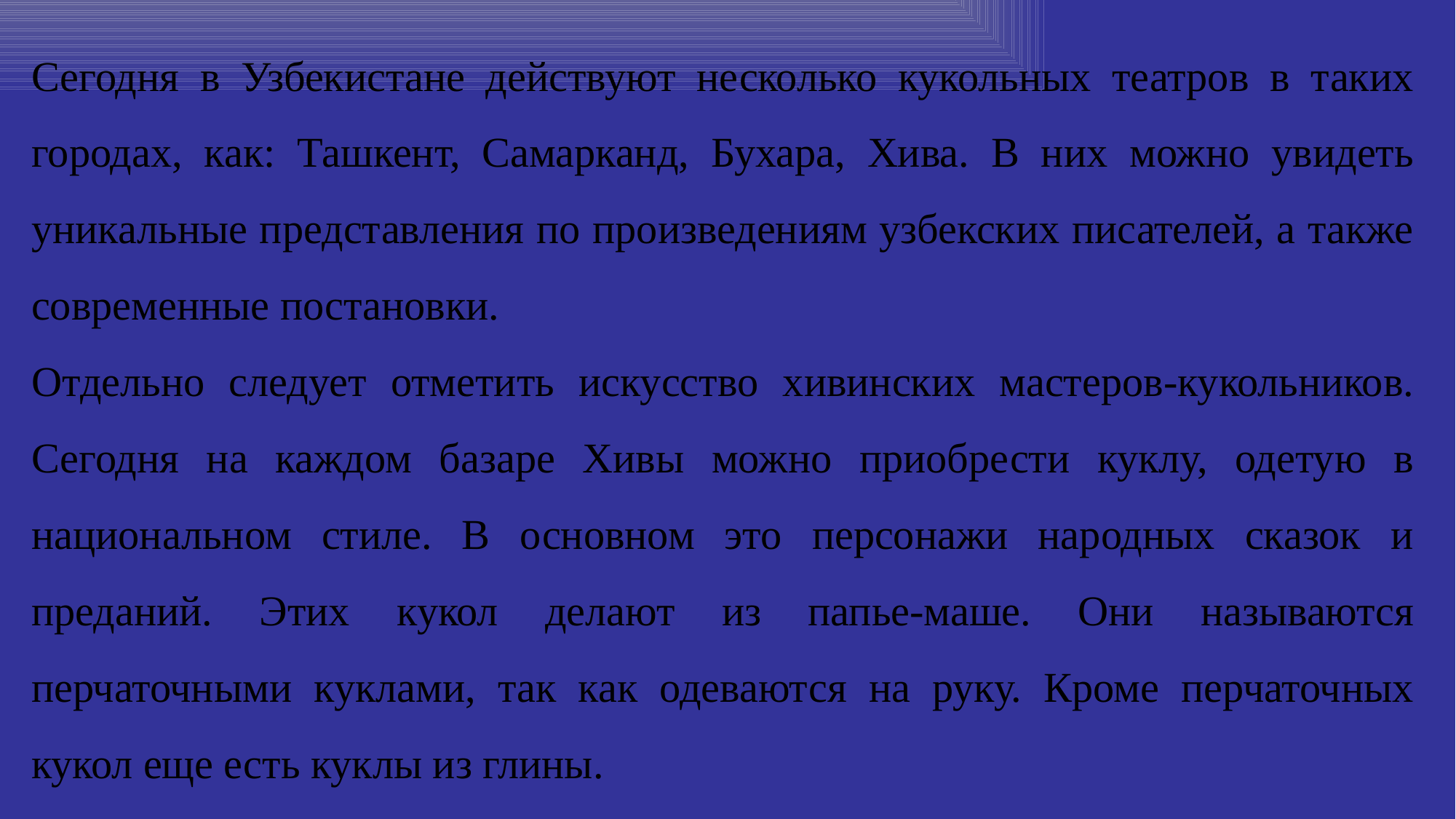

Сегодня в Узбекистане действуют несколько кукольных театров в таких городах, как: Ташкент, Самарканд, Бухара, Хива. В них можно увидеть уникальные представления по произведениям узбекских писателей, а также современные постановки.
Отдельно следует отметить искусство хивинских мастеров-кукольников. Сегодня на каждом базаре Хивы можно приобрести куклу, одетую в национальном стиле. В основном это персонажи народных сказок и преданий. Этих кукол делают из папье-маше. Они называются перчаточными куклами, так как одеваются на руку. Кроме перчаточных кукол еще есть куклы из глины.